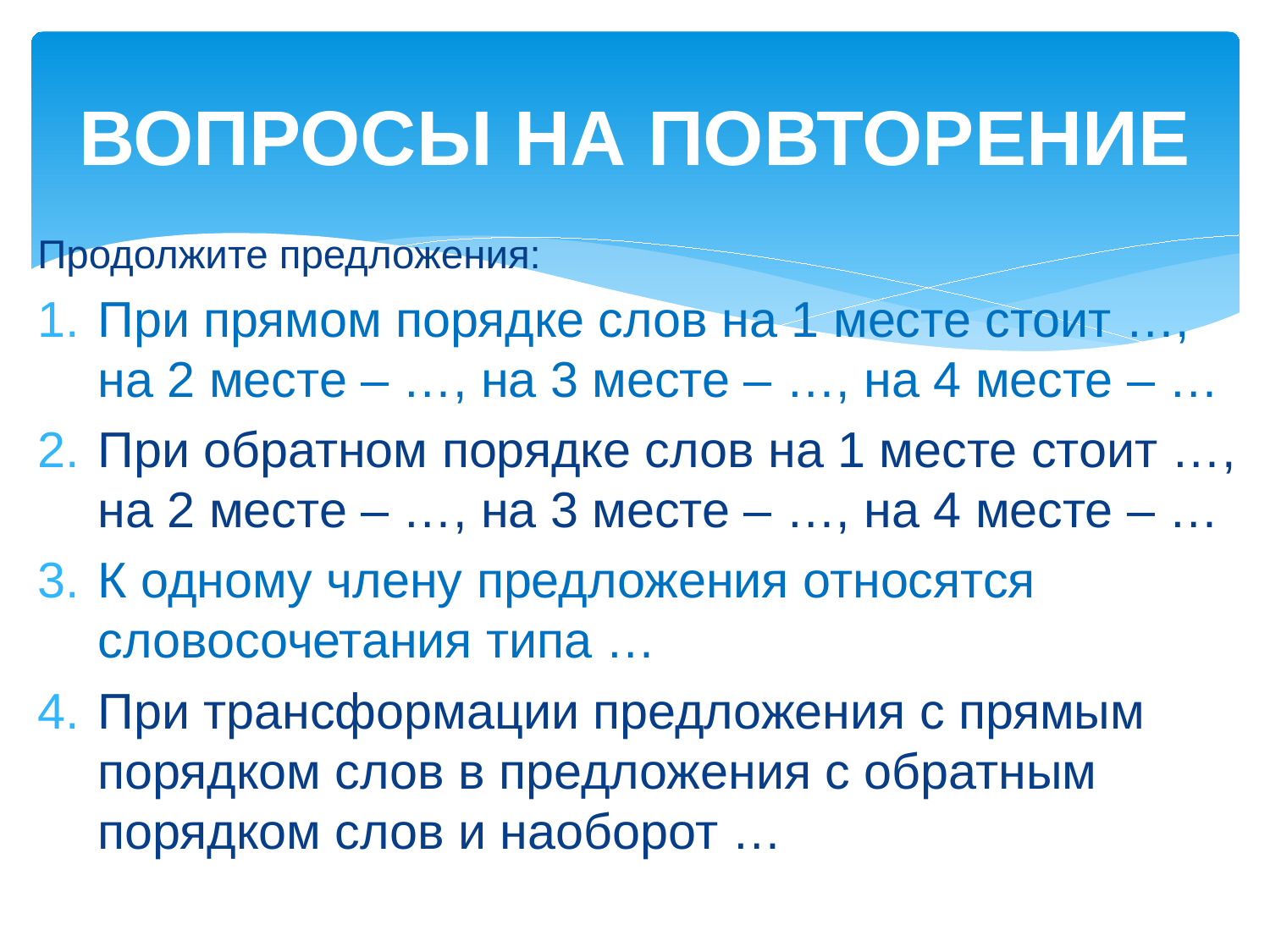

# ВОПРОСЫ НА ПОВТОРЕНИЕ
Продолжите предложения:
При прямом порядке слов на 1 месте стоит …, на 2 месте – …, на 3 месте – …, на 4 месте – …
При обратном порядке слов на 1 месте стоит …, на 2 месте – …, на 3 месте – …, на 4 месте – …
К одному члену предложения относятся словосочетания типа …
При трансформации предложения с прямым порядком слов в предложения с обратным порядком слов и наоборот …